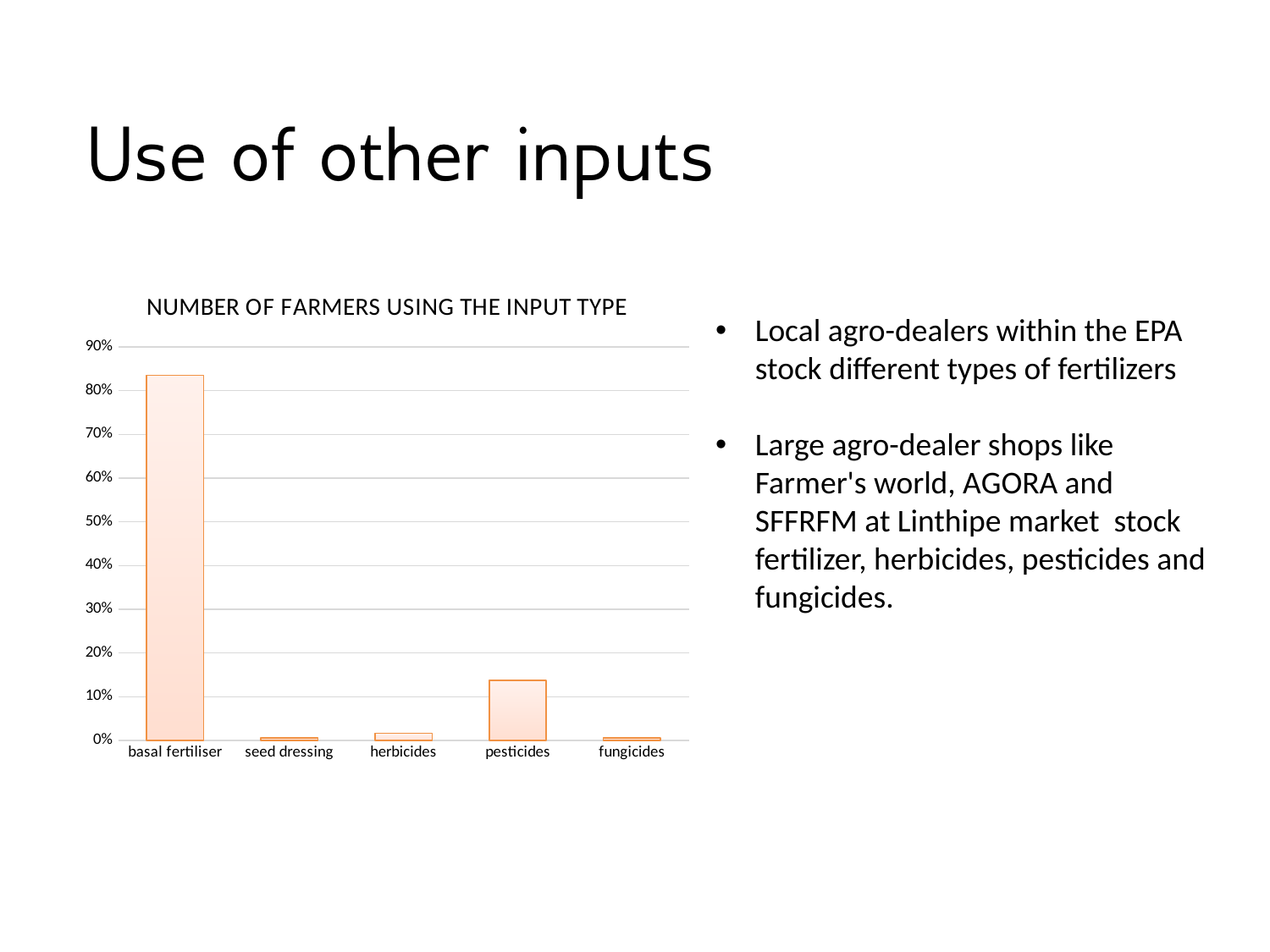

Use of other inputs

### Chart: NUMBER OF FARMERS USING THE INPUT TYPE

| Category | FREQUENCY |
|---|---|
| basal fertiliser | 0.8351648351648352 |
| seed dressing | 0.005494505494505495 |
| herbicides | 0.016483516483516484 |
| pesticides | 0.13736263736263737 |
| fungicides | 0.005494505494505495 |
Local agro-dealers within the EPA stock different types of fertilizers

Large agro-dealer shops like Farmer's world, AGORA and SFFRFM at Linthipe market  stock fertilizer, herbicides, pesticides and fungicides.